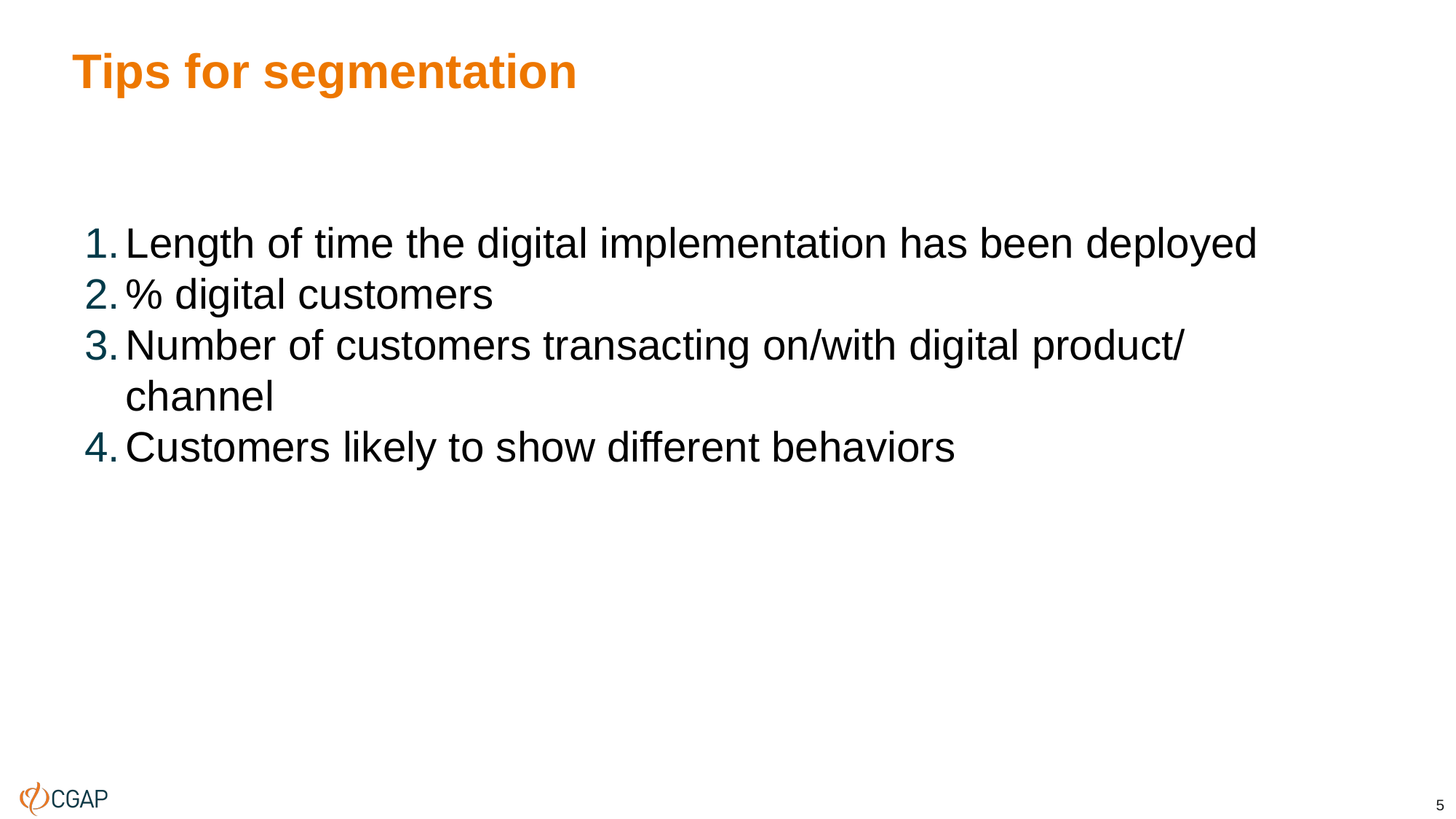

# Tips for segmentation

Length of time the digital implementation has been deployed
% digital customers
Number of customers transacting on/with digital product/ channel
Customers likely to show different behaviors
5